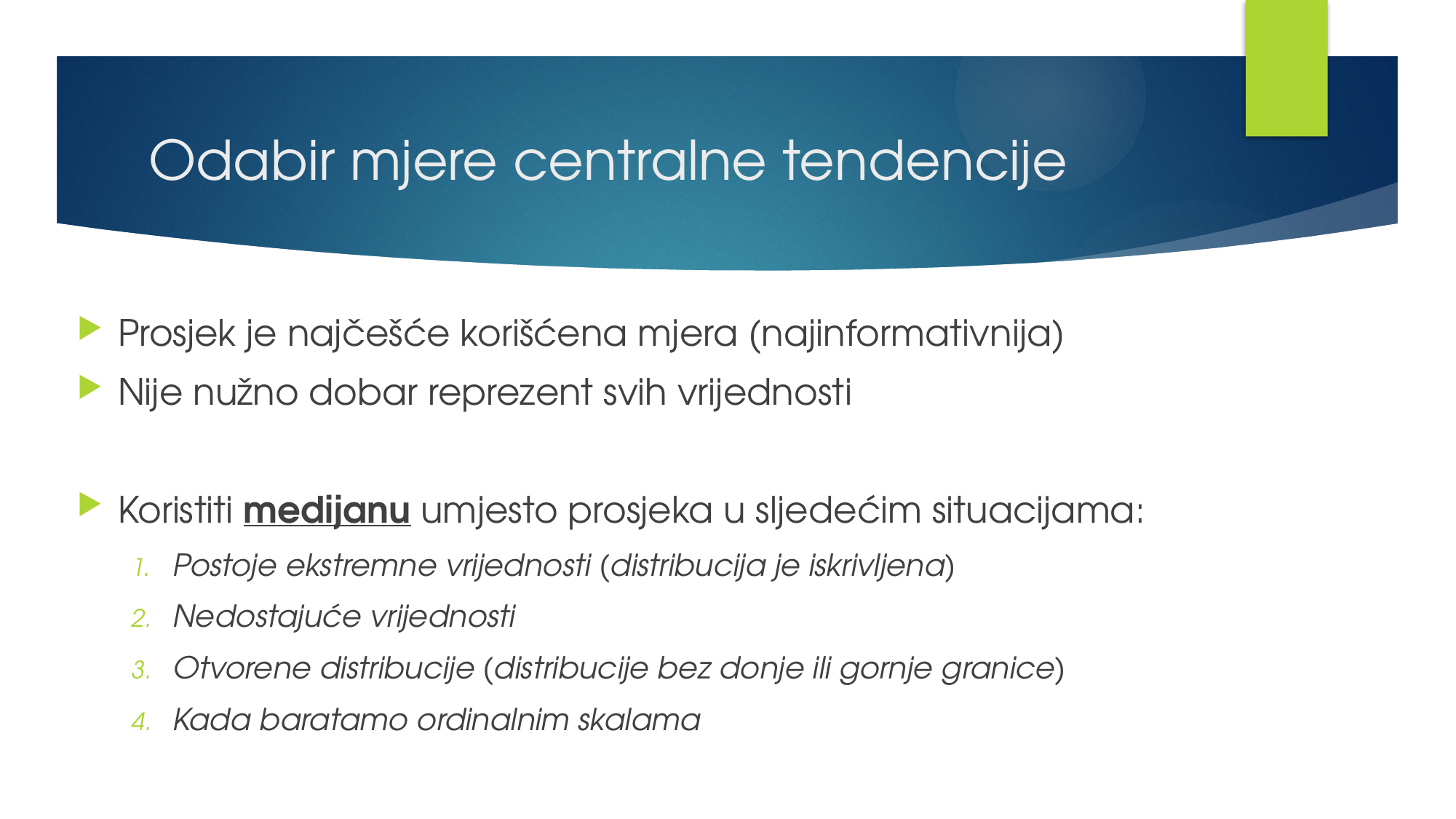

# Odabir mjere centralne tendencije
Prosjek je najčešće korišćena mjera (najinformativnija)
Nije nužno dobar reprezent svih vrijednosti

Koristiti medijanu umjesto prosjeka u sljedećim situacijama:
Postoje ekstremne vrijednosti (distribucija je iskrivljena)
Nedostajuće vrijednosti
Otvorene distribucije (distribucije bez donje ili gornje granice)
Kada baratamo ordinalnim skalama